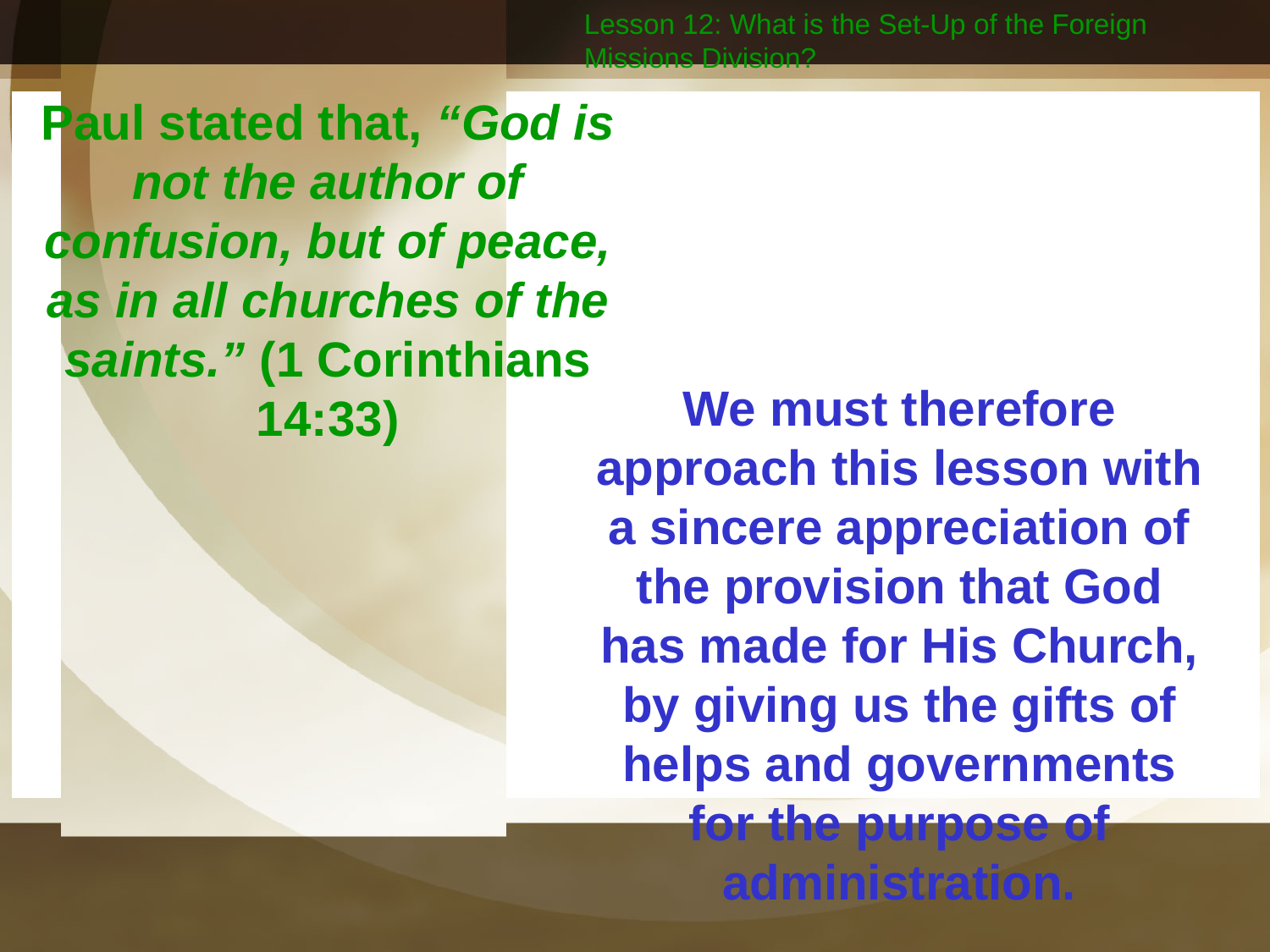

Lesson 12: What is the Set-Up of the Foreign Missions Division?
Paul stated that, “God is not the author of confusion, but of peace, as in all churches of the saints.” (1 Corinthians 14:33)
We must therefore approach this lesson with a sincere appreciation of the provision that God has made for His Church, by giving us the gifts of helps and governments for the purpose of administration.